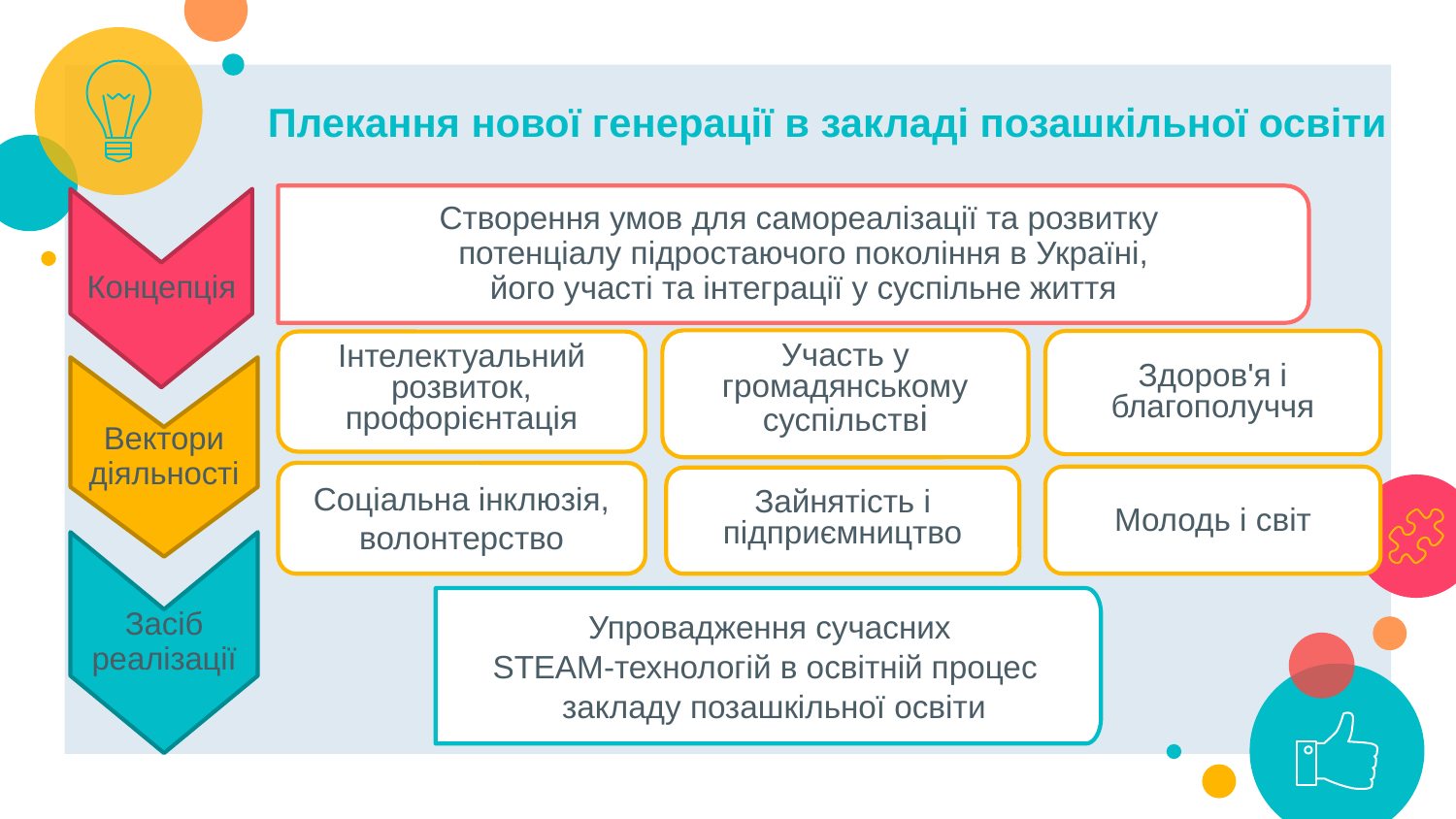

Плекання нової генерації в закладі позашкільної освіти

Створення умов для самореалізації та розвитку
 потенціалу підростаючого покоління в Україні,
 його участі та інтеграції у суспільне життя
Концепція
Вектори діяльності
Засіб реалізації

Упровадження сучасних
STEAM-технологій в освітній процес
закладу позашкільної освіти

Участь у громадянському суспільстві

Здоров'я і благополуччя

Інтелектуальний розвиток, профорієнтація

Соціальна інклюзія,
волонтерство

Молодь і світ

Зайнятість і підприємництво